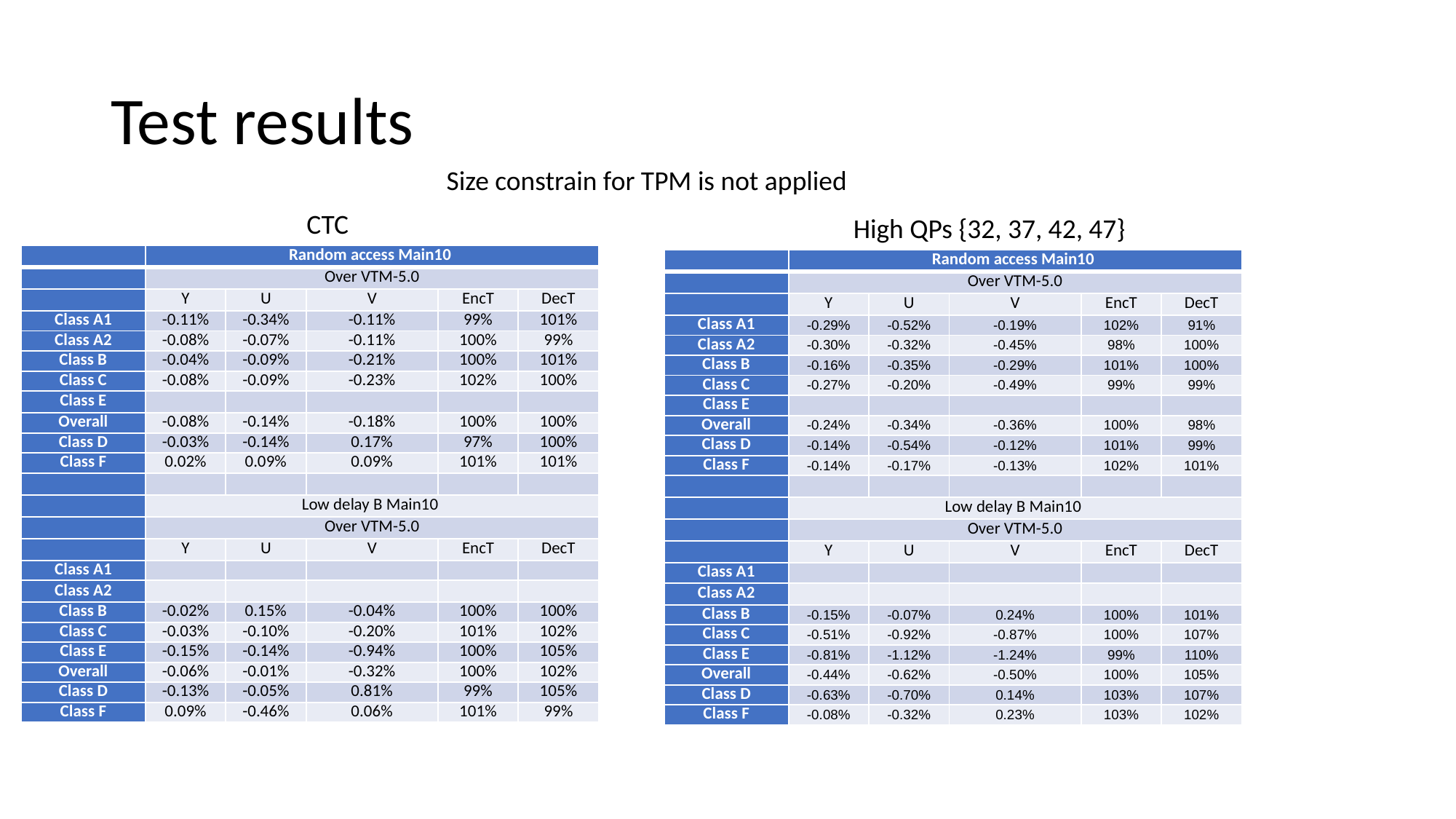

# Test results
Size constrain for TPM is not applied
CTC
High QPs {32, 37, 42, 47}
|  | Random access Main10 |  |  |  |  |
| --- | --- | --- | --- | --- | --- |
|  | Over VTM-5.0 |  |  |  |  |
|  | Y | U | V | EncT | DecT |
| Class A1 | -0.11% | -0.34% | -0.11% | 99% | 101% |
| Class A2 | -0.08% | -0.07% | -0.11% | 100% | 99% |
| Class B | -0.04% | -0.09% | -0.21% | 100% | 101% |
| Class C | -0.08% | -0.09% | -0.23% | 102% | 100% |
| Class E |  |  |  |  |  |
| Overall | -0.08% | -0.14% | -0.18% | 100% | 100% |
| Class D | -0.03% | -0.14% | 0.17% | 97% | 100% |
| Class F | 0.02% | 0.09% | 0.09% | 101% | 101% |
|  |  |  |  |  |  |
|  | Low delay B Main10 |  |  |  |  |
|  | Over VTM-5.0 |  |  |  |  |
|  | Y | U | V | EncT | DecT |
| Class A1 |  |  |  |  |  |
| Class A2 |  |  |  |  |  |
| Class B | -0.02% | 0.15% | -0.04% | 100% | 100% |
| Class C | -0.03% | -0.10% | -0.20% | 101% | 102% |
| Class E | -0.15% | -0.14% | -0.94% | 100% | 105% |
| Overall | -0.06% | -0.01% | -0.32% | 100% | 102% |
| Class D | -0.13% | -0.05% | 0.81% | 99% | 105% |
| Class F | 0.09% | -0.46% | 0.06% | 101% | 99% |
|  | Random access Main10 |  |  |  |  |
| --- | --- | --- | --- | --- | --- |
|  | Over VTM-5.0 |  |  |  |  |
|  | Y | U | V | EncT | DecT |
| Class A1 | -0.29% | -0.52% | -0.19% | 102% | 91% |
| Class A2 | -0.30% | -0.32% | -0.45% | 98% | 100% |
| Class B | -0.16% | -0.35% | -0.29% | 101% | 100% |
| Class C | -0.27% | -0.20% | -0.49% | 99% | 99% |
| Class E |  |  |  |  |  |
| Overall | -0.24% | -0.34% | -0.36% | 100% | 98% |
| Class D | -0.14% | -0.54% | -0.12% | 101% | 99% |
| Class F | -0.14% | -0.17% | -0.13% | 102% | 101% |
|  |  |  |  |  |  |
|  | Low delay B Main10 |  |  |  |  |
|  | Over VTM-5.0 |  |  |  |  |
|  | Y | U | V | EncT | DecT |
| Class A1 |  |  |  |  |  |
| Class A2 |  |  |  |  |  |
| Class B | -0.15% | -0.07% | 0.24% | 100% | 101% |
| Class C | -0.51% | -0.92% | -0.87% | 100% | 107% |
| Class E | -0.81% | -1.12% | -1.24% | 99% | 110% |
| Overall | -0.44% | -0.62% | -0.50% | 100% | 105% |
| Class D | -0.63% | -0.70% | 0.14% | 103% | 107% |
| Class F | -0.08% | -0.32% | 0.23% | 103% | 102% |